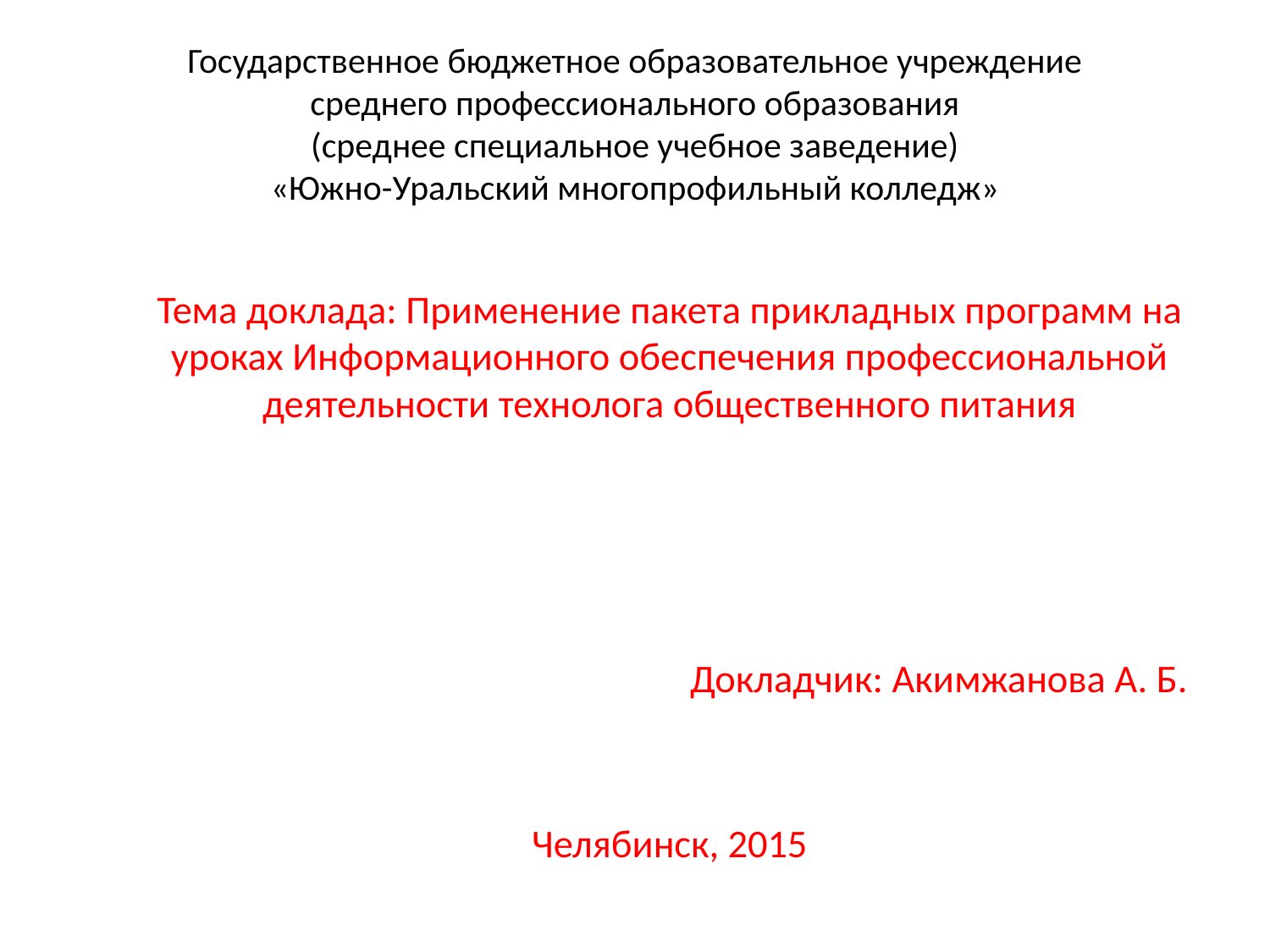

# Государственное бюджетное образовательное учреждение среднего профессионального образования (среднее специальное учебное заведение) «Южно-Уральский многопрофильный колледж»
Тема доклада: Применение пакета прикладных программ на уроках Информационного обеспечения профессиональной деятельности технолога общественного питания

Докладчик: Акимжанова А. Б.

Челябинск, 2015